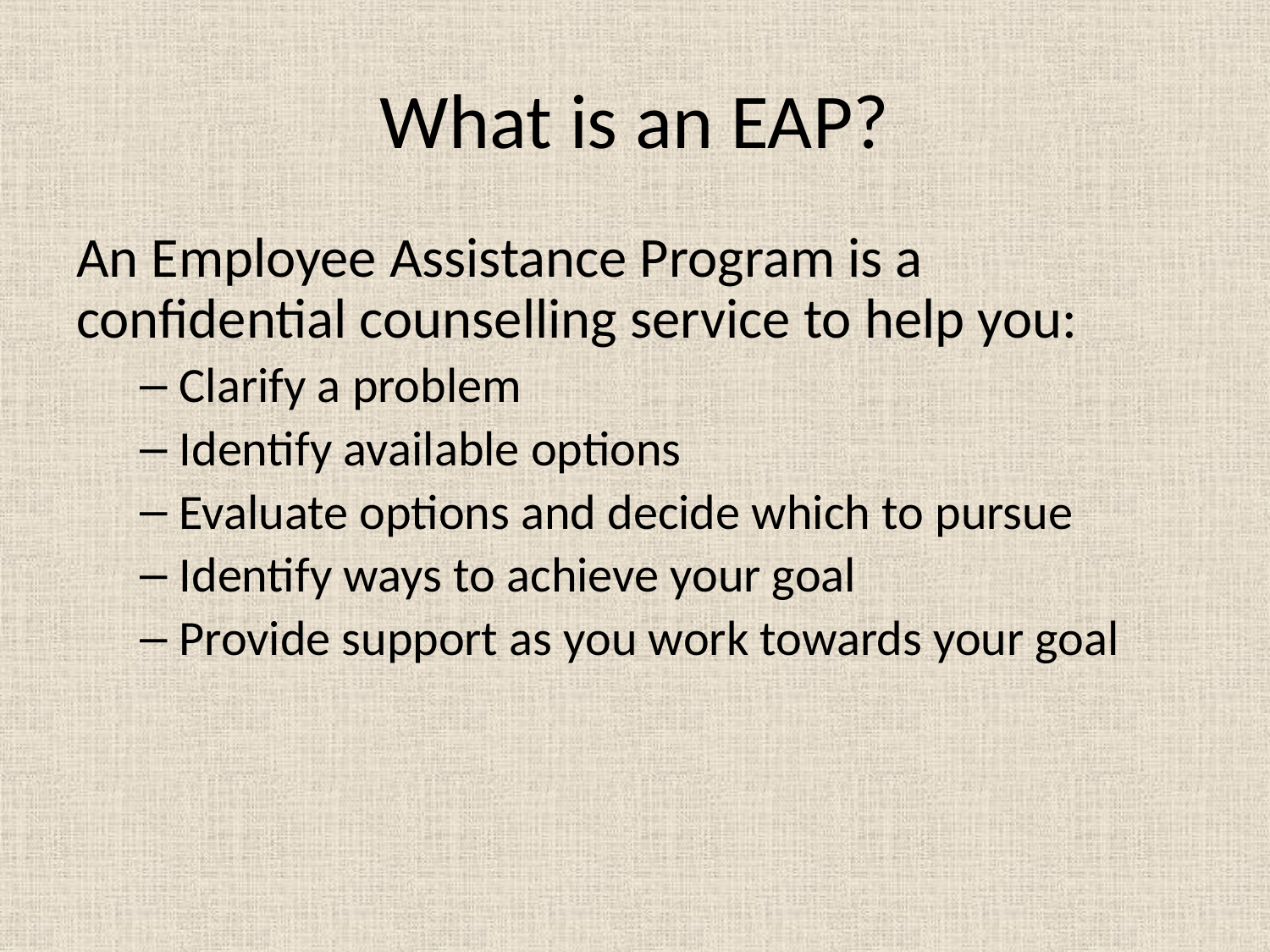

# What is an EAP?
An Employee Assistance Program is a confidential counselling service to help you:
Clarify a problem
Identify available options
Evaluate options and decide which to pursue
Identify ways to achieve your goal
Provide support as you work towards your goal